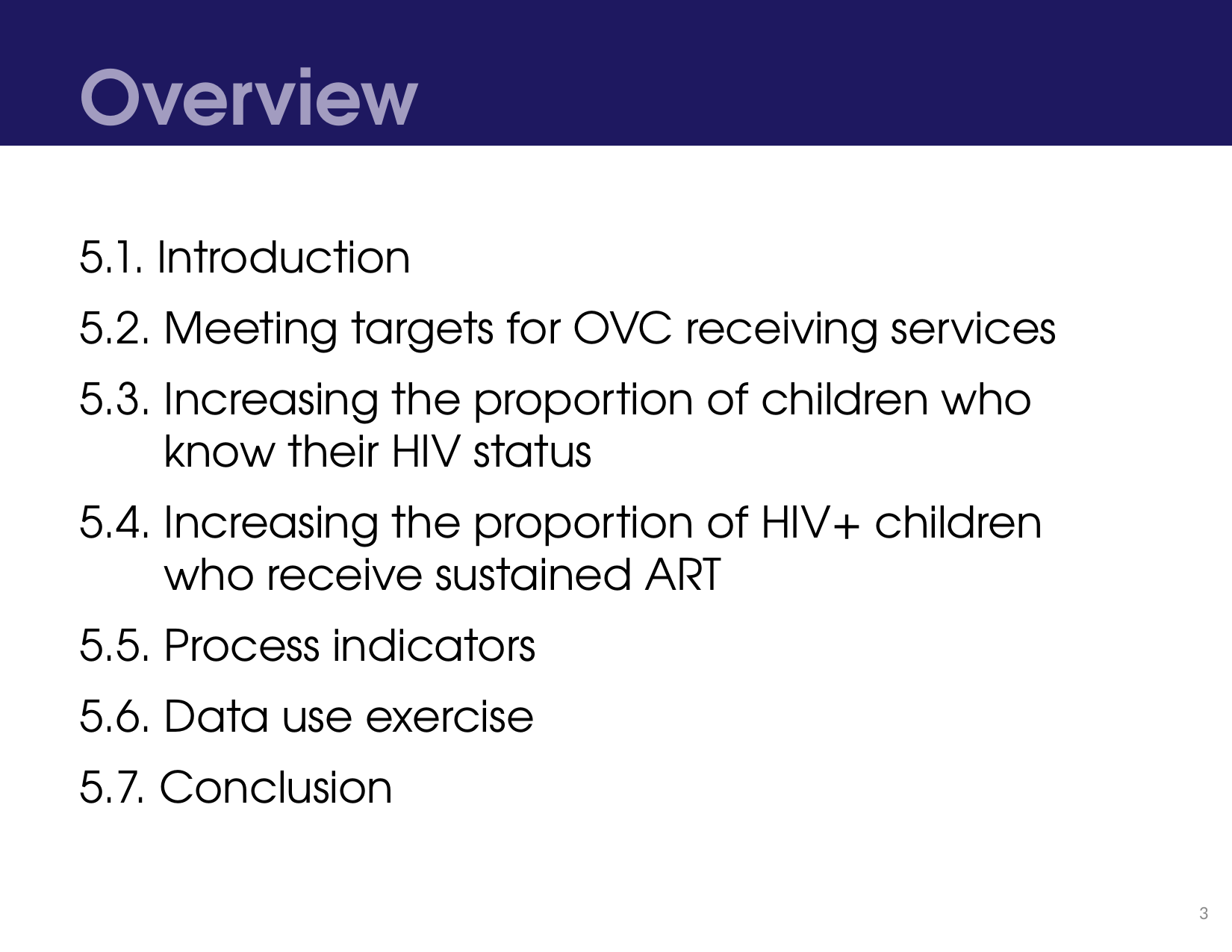

# Overview
5.1. Introduction
5.2. Meeting targets for OVC receiving services
5.3. Increasing the proportion of children who know their HIV status
5.4. Increasing the proportion of HIV+ children who receive sustained ART
5.5. Process indicators
5.6. Data use exercise
5.7. Conclusion

3